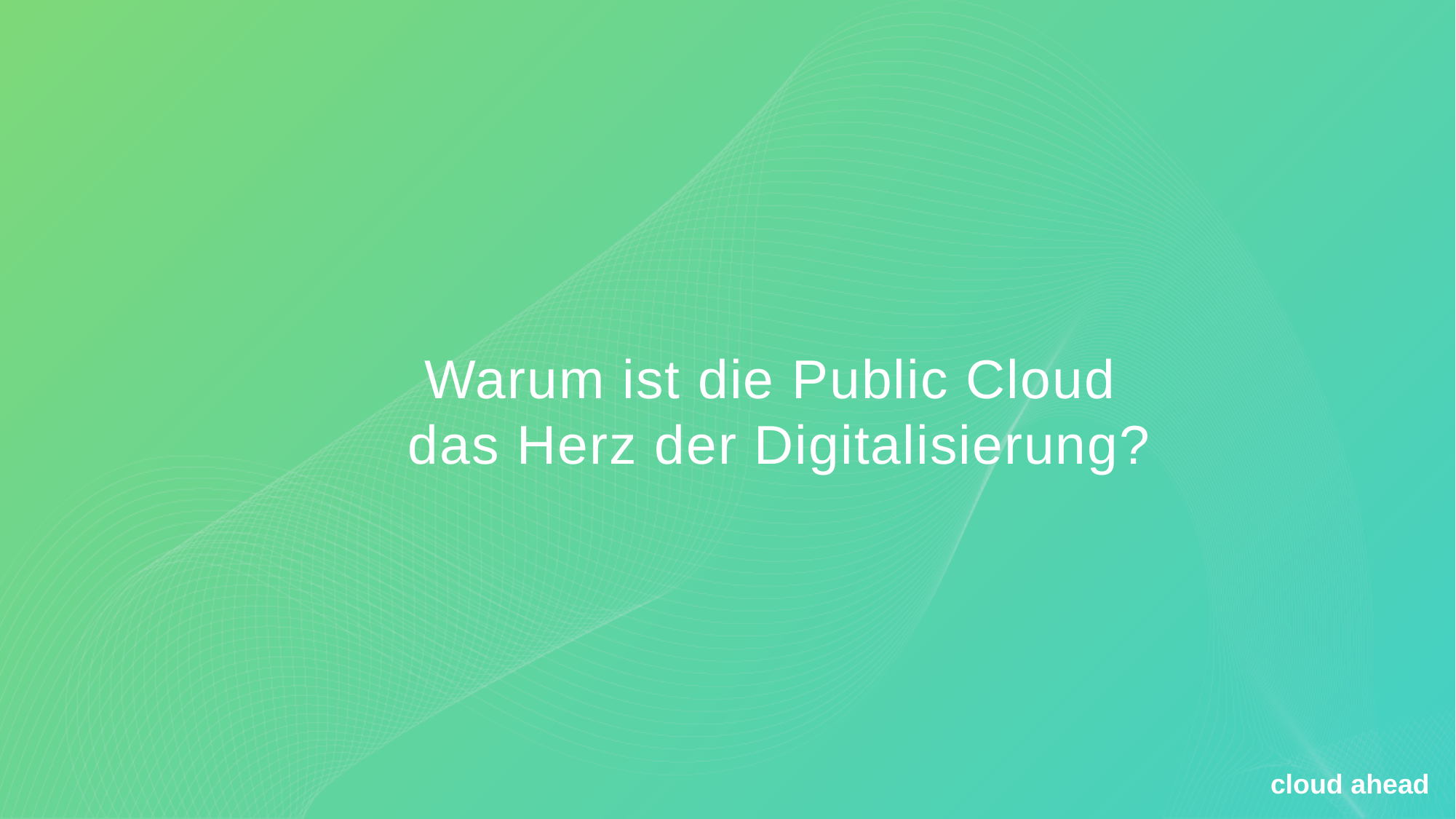

# Warum ist die Public Cloud das Herz der Digitalisierung?